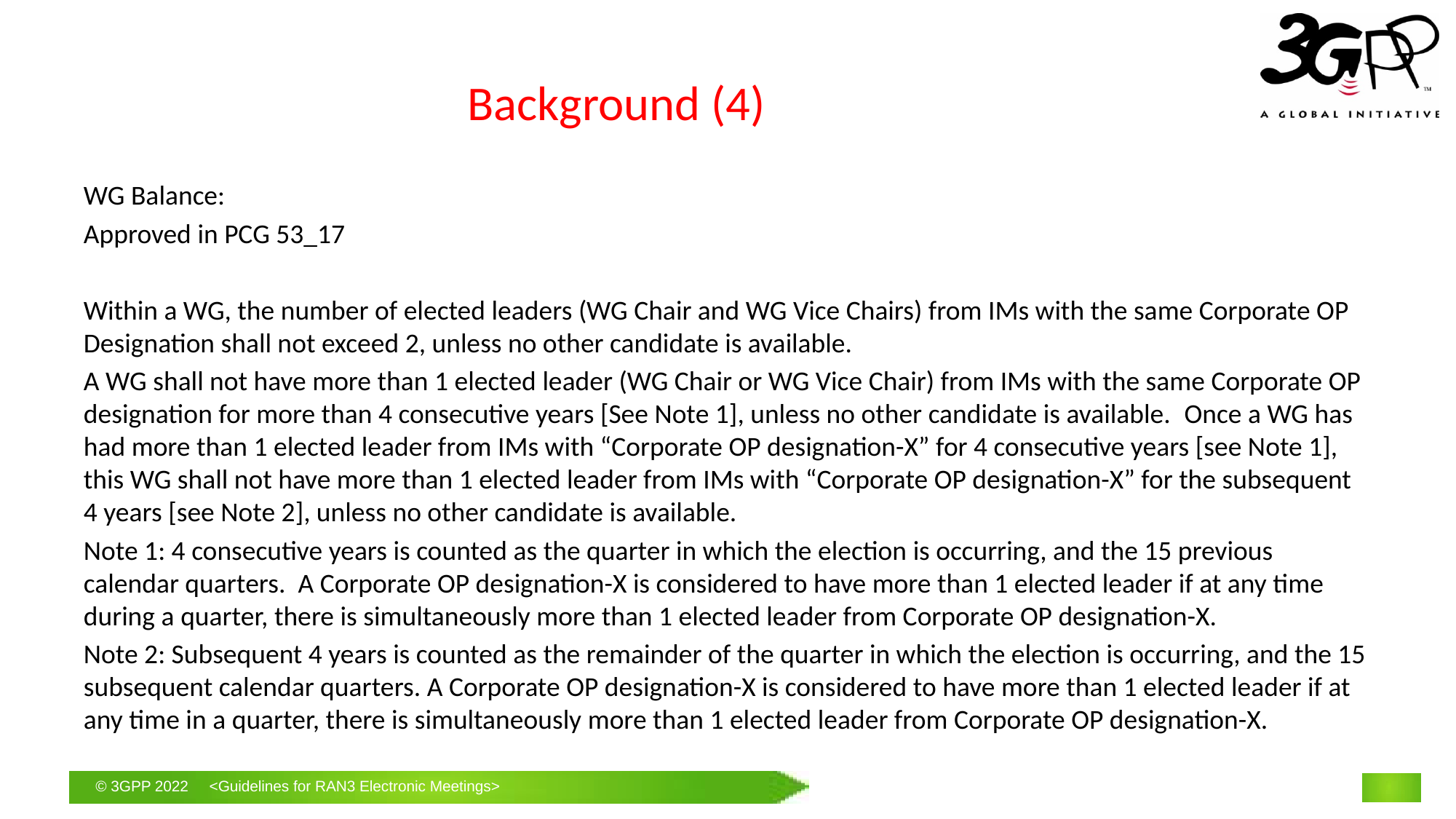

# Background (4)
WG Balance:
Approved in PCG 53_17

Within a WG, the number of elected leaders (WG Chair and WG Vice Chairs) from IMs with the same Corporate OP Designation shall not exceed 2, unless no other candidate is available.
A WG shall not have more than 1 elected leader (WG Chair or WG Vice Chair) from IMs with the same Corporate OP designation for more than 4 consecutive years [See Note 1], unless no other candidate is available.  Once a WG has had more than 1 elected leader from IMs with “Corporate OP designation-X” for 4 consecutive years [see Note 1], this WG shall not have more than 1 elected leader from IMs with “Corporate OP designation-X” for the subsequent 4 years [see Note 2], unless no other candidate is available.
Note 1: 4 consecutive years is counted as the quarter in which the election is occurring, and the 15 previous calendar quarters.  A Corporate OP designation-X is considered to have more than 1 elected leader if at any time during a quarter, there is simultaneously more than 1 elected leader from Corporate OP designation-X.
Note 2: Subsequent 4 years is counted as the remainder of the quarter in which the election is occurring, and the 15 subsequent calendar quarters. A Corporate OP designation-X is considered to have more than 1 elected leader if at any time in a quarter, there is simultaneously more than 1 elected leader from Corporate OP designation-X.
6